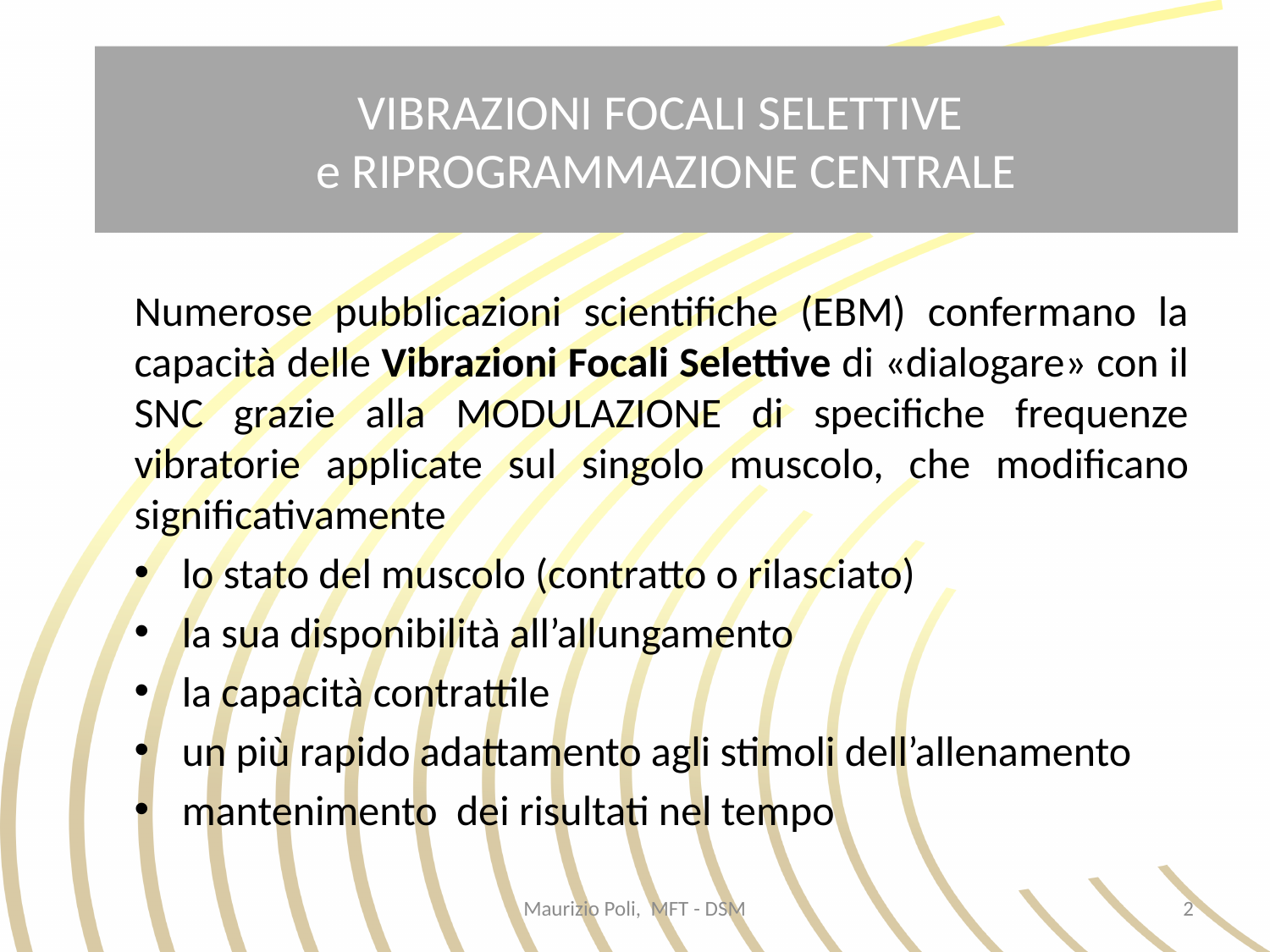

# VIBRAZIONI FOCALI SELETTIVE e RIPROGRAMMAZIONE CENTRALE
Numerose pubblicazioni scientifiche (EBM) confermano la capacità delle Vibrazioni Focali Selettive di «dialogare» con il SNC grazie alla MODULAZIONE di specifiche frequenze vibratorie applicate sul singolo muscolo, che modificano significativamente
lo stato del muscolo (contratto o rilasciato)
la sua disponibilità all’allungamento
la capacità contrattile
un più rapido adattamento agli stimoli dell’allenamento
mantenimento  dei risultati nel tempo

Maurizio Poli,  MFT - DSM
2